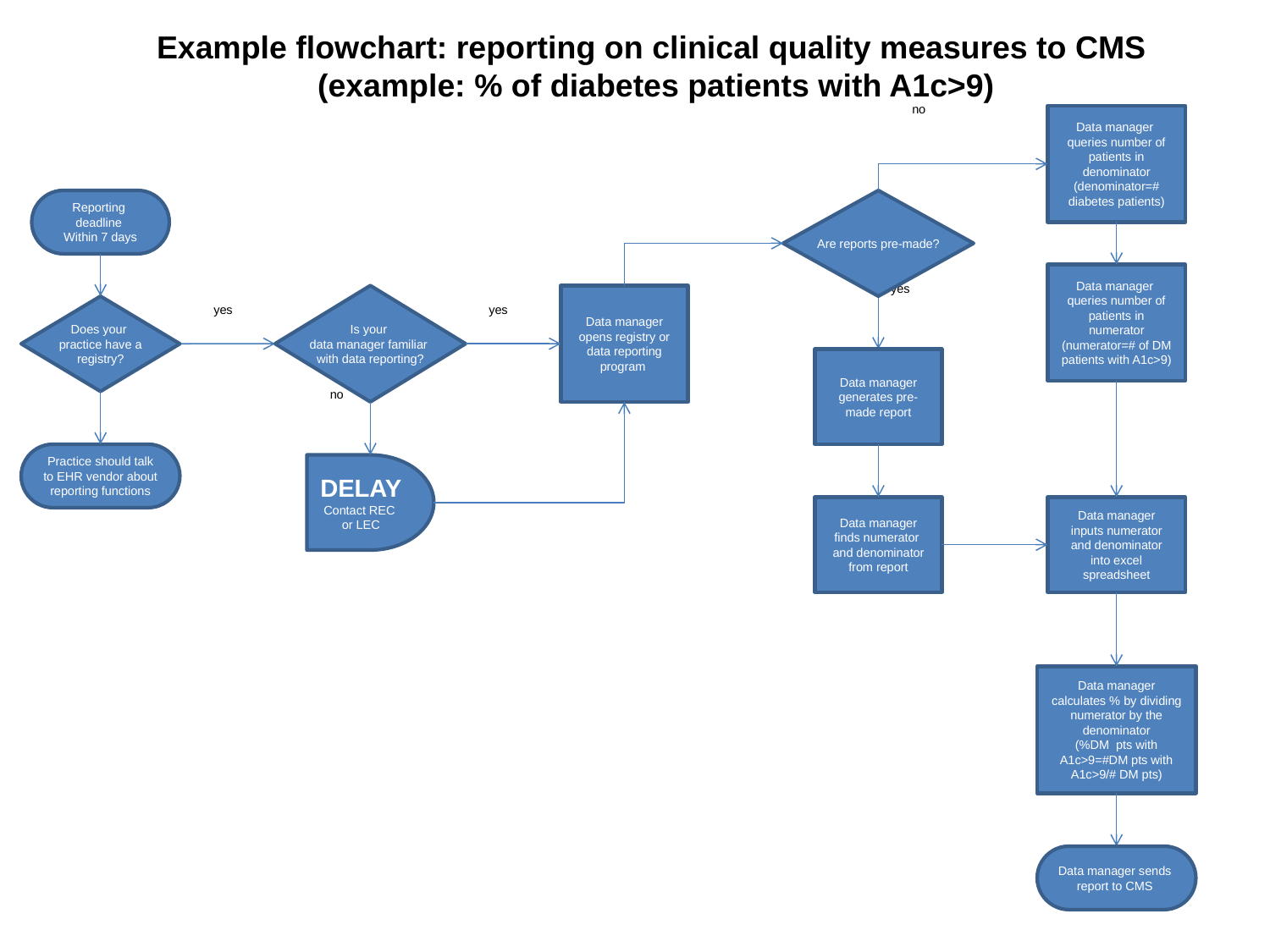

Example flowchart: reporting on clinical quality measures to CMS
(example: % of diabetes patients with A1c>9)
no
Data manager  queries number of patients in denominator (denominator=# diabetes patients)
Reporting
deadline
Within 7 days
Are reports pre-made?
Data manager  queries number of patients in numerator (numerator=# of DM patients with A1c>9)
yes
Is your
data manager familiar
with data reporting?
Data manager opens registry or data reporting program
Does your
practice have a
registry?
yes
yes
Data manager generates pre-made report
no
Practice should talk
 to EHR vendor about
reporting functions
DELAY
Contact REC
or LEC
Data manager finds numerator  and denominator from report
Data manager inputs numerator and denominator into excel spreadsheet
Data manager calculates % by dividing numerator by the denominator
(%DM  pts with A1c>9=#DM pts with A1c>9/# DM pts)
Data manager sends
report to CMS